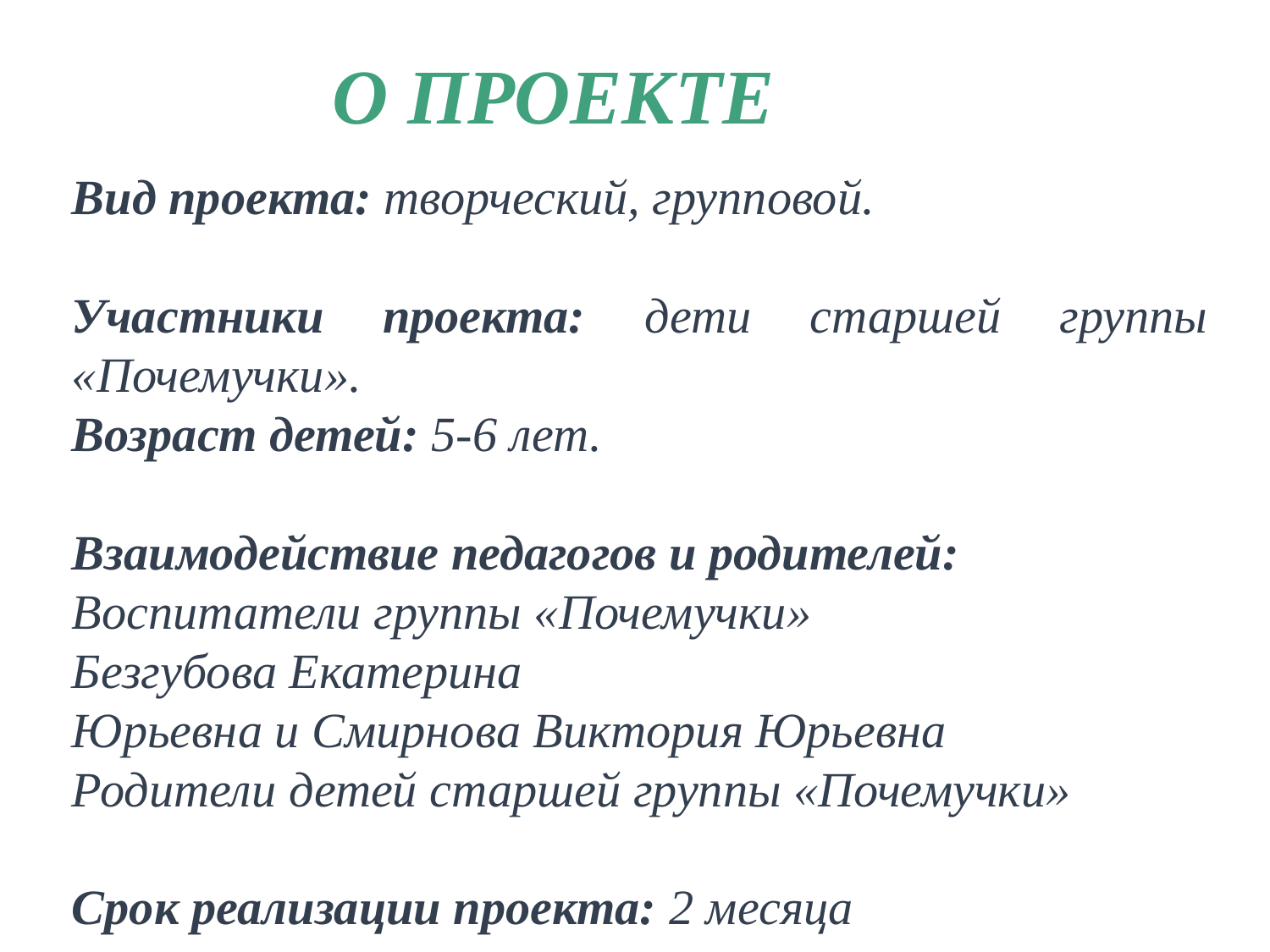

О ПРОЕКТЕ
Вид проекта: творческий, групповой.

Участники проекта: дети старшей группы «Почемучки».
Возраст детей: 5-6 лет.

Взаимодействие педагогов и родителей:
Воспитатели группы «Почемучки»
Безгубова Екатерина
Юрьевна и Смирнова Виктория Юрьевна
Родители детей старшей группы «Почемучки»

Срок реализации проекта: 2 месяца